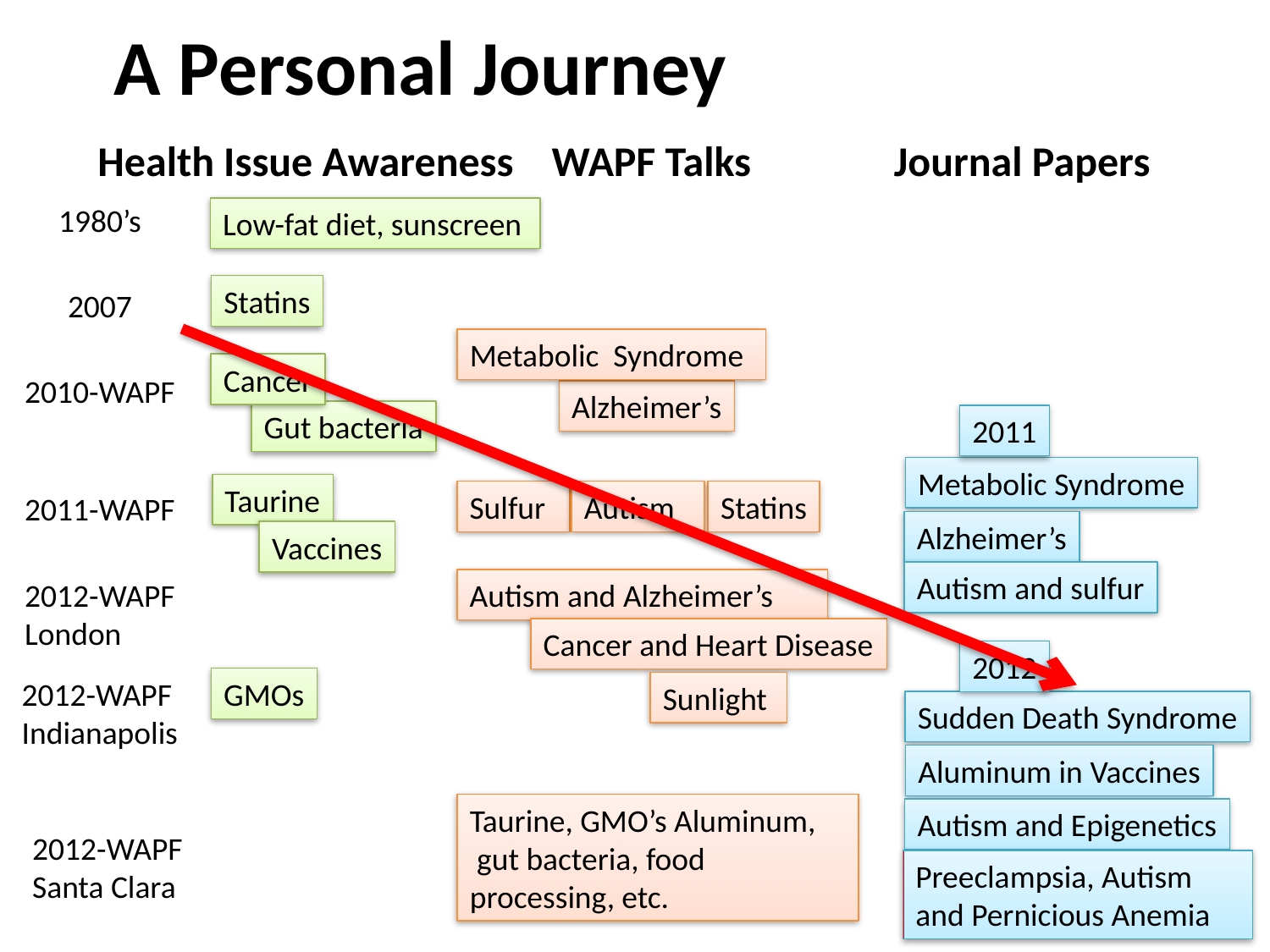

# A Personal Journey
Health Issue Awareness    WAPF Talks               Journal Papers
1980’s
Low-fat diet, sunscreen
Statins
2007
Metabolic  Syndrome
Cancer
2010-WAPF
Alzheimer’s
Gut bacteria
2011
Metabolic Syndrome
Taurine
Sulfur
Autism
Statins
2011-WAPF
Alzheimer’s
Vaccines
Autism and sulfur
2012-WAPF
London
Autism and Alzheimer’s
Cancer and Heart Disease
2012
2012-WAPF
Indianapolis
GMOs
Sunlight
Sudden Death Syndrome
Aluminum in Vaccines
Taurine, GMO’s Aluminum,
 gut bacteria, food processing, etc.
Autism and Epigenetics
2012-WAPF
Santa Clara
Preeclampsia, Autism and Pernicious Anemia